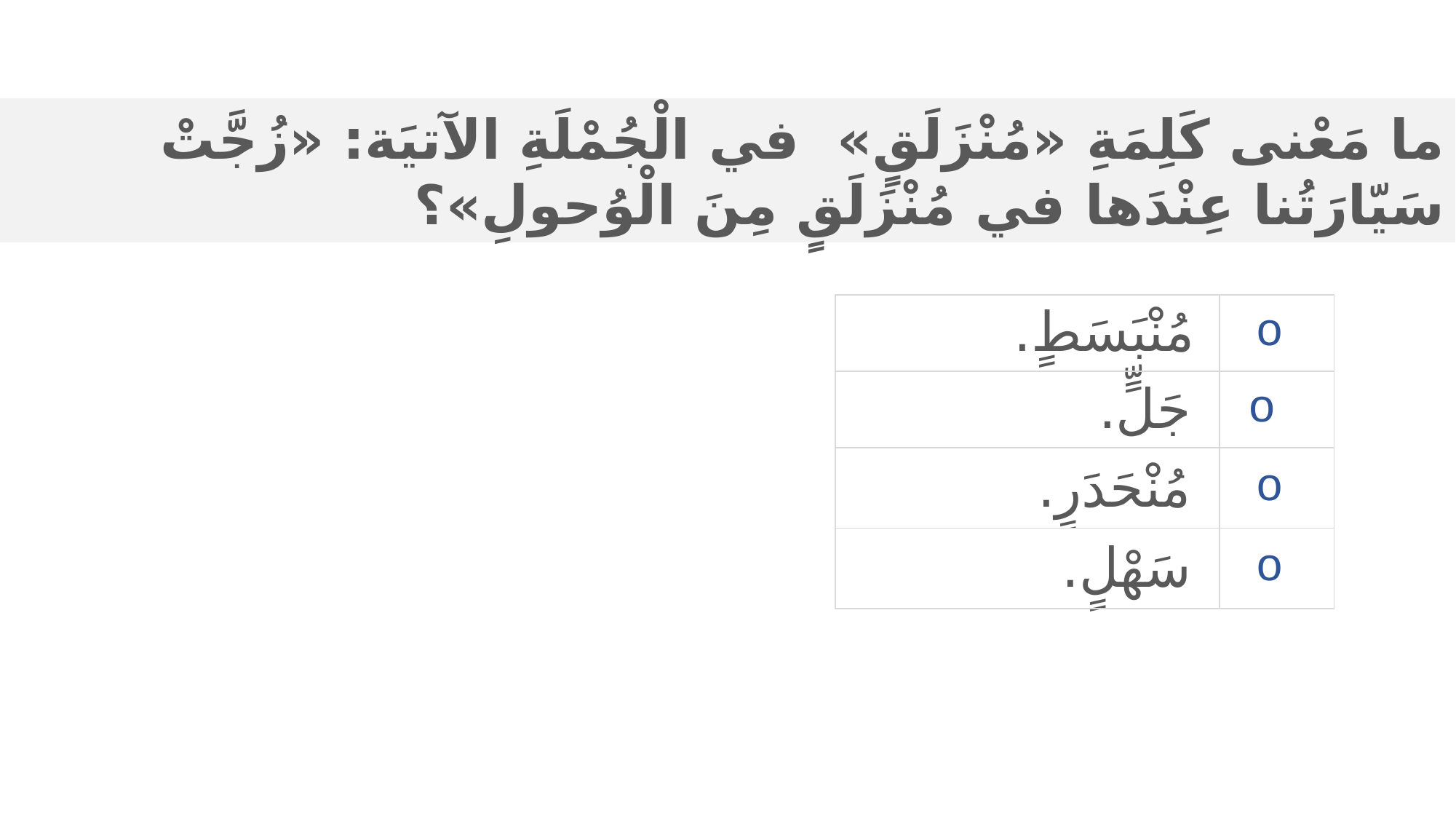

ما مَعْنى كَلِمَةِ «مُنْزَلَقٍ»  في الْجُمْلَةِ الآتيَة: «زُجَّتْ سَيّارَتُنا عِنْدَها في مُنْزَلَقٍ مِنَ الْوُحولِ»؟
| مُنْبَسَطٍ. |  |
| --- | --- |
| جَلٍّ. |  |
| مُنْحَدَرٍ. |  |
| سَهْلٍ. |  |